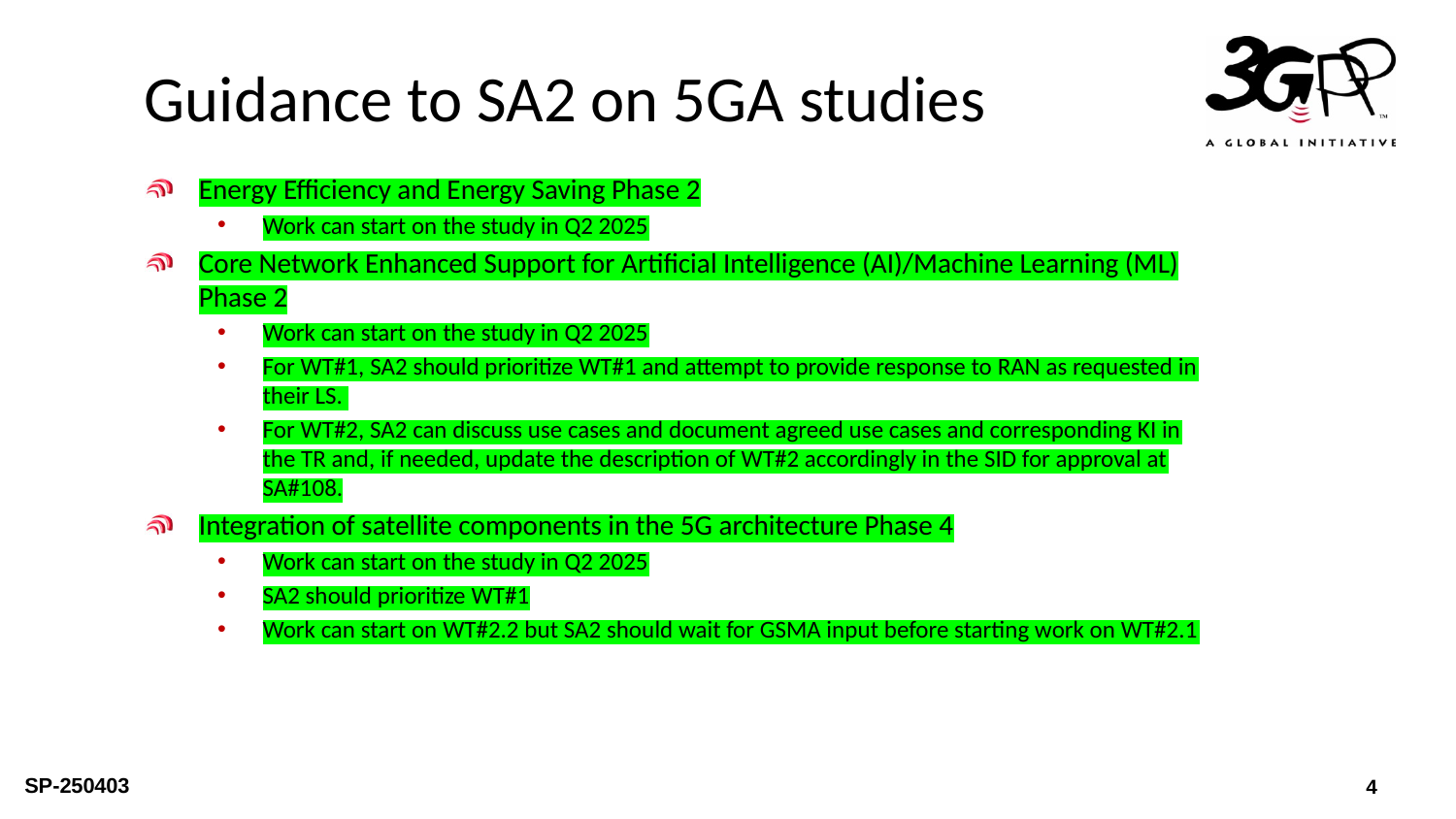

# Guidance to SA2 on 5GA studies
Energy Efficiency and Energy Saving Phase 2
Work can start on the study in Q2 2025
Core Network Enhanced Support for Artificial Intelligence (AI)/Machine Learning (ML) Phase 2
Work can start on the study in Q2 2025
For WT#1, SA2 should prioritize WT#1 and attempt to provide response to RAN as requested in their LS.
For WT#2, SA2 can discuss use cases and document agreed use cases and corresponding KI in the TR and, if needed, update the description of WT#2 accordingly in the SID for approval at SA#108.
Integration of satellite components in the 5G architecture Phase 4
Work can start on the study in Q2 2025
SA2 should prioritize WT#1
Work can start on WT#2.2 but SA2 should wait for GSMA input before starting work on WT#2.1